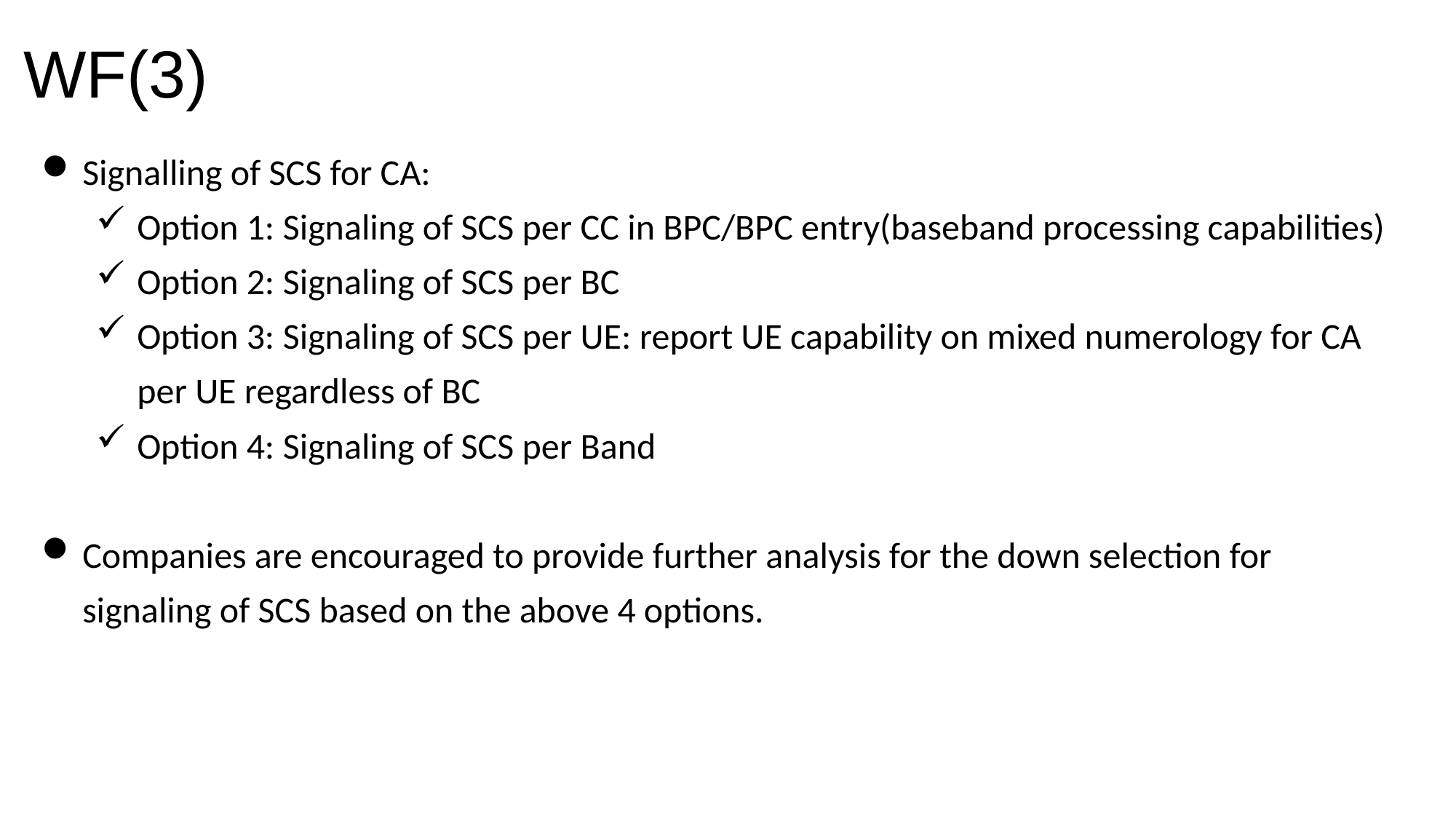

# WF(3)
Signalling of SCS for CA:
Option 1: Signaling of SCS per CC in BPC/BPC entry(baseband processing capabilities)
Option 2: Signaling of SCS per BC
Option 3: Signaling of SCS per UE: report UE capability on mixed numerology for CA per UE regardless of BC
Option 4: Signaling of SCS per Band

Companies are encouraged to provide further analysis for the down selection for signaling of SCS based on the above 4 options.